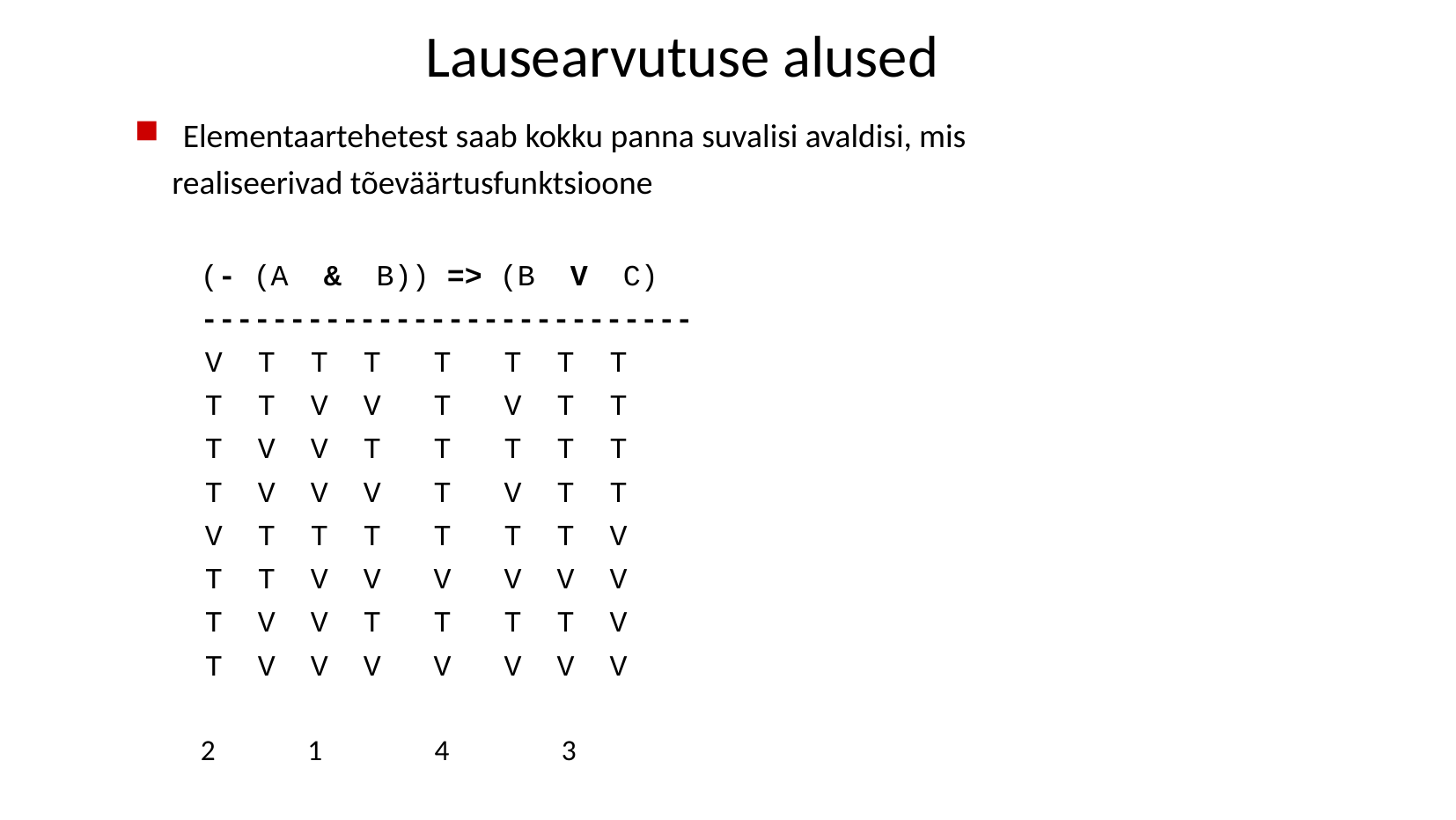

# Lausearvutuse alused
Elementaartehetest saab kokku panna suvalisi avaldisi, mis
     realiseerivad tõeväärtusfunktsioone

(- (A  &  B)) => (B  V  C)‏
----------------------------
    V  T  T  T   T   T  T  T
    T  T  V  V   T   V  T  T
    T  V  V  T   T   T  T  T
    T  V  V  V   T   V  T  T
    V  T  T  T   T   T  T  V
    T  T  V  V   V   V  V  V
    T  V  V  T   T   T  T  V
    T  V  V  V   V   V  V  V

          2              1                 4                 3